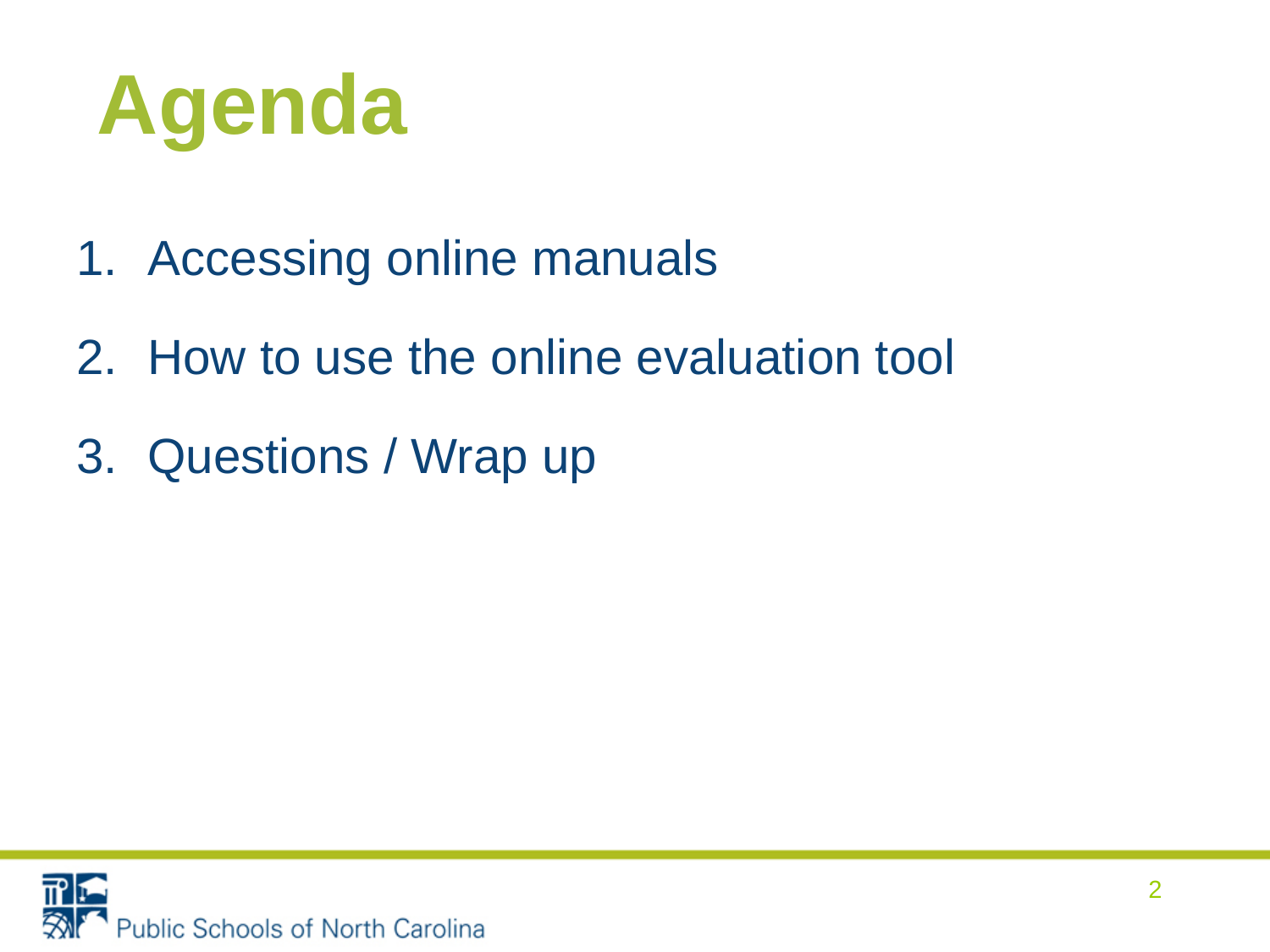

# Agenda
Accessing online manuals
How to use the online evaluation tool
Questions / Wrap up

2